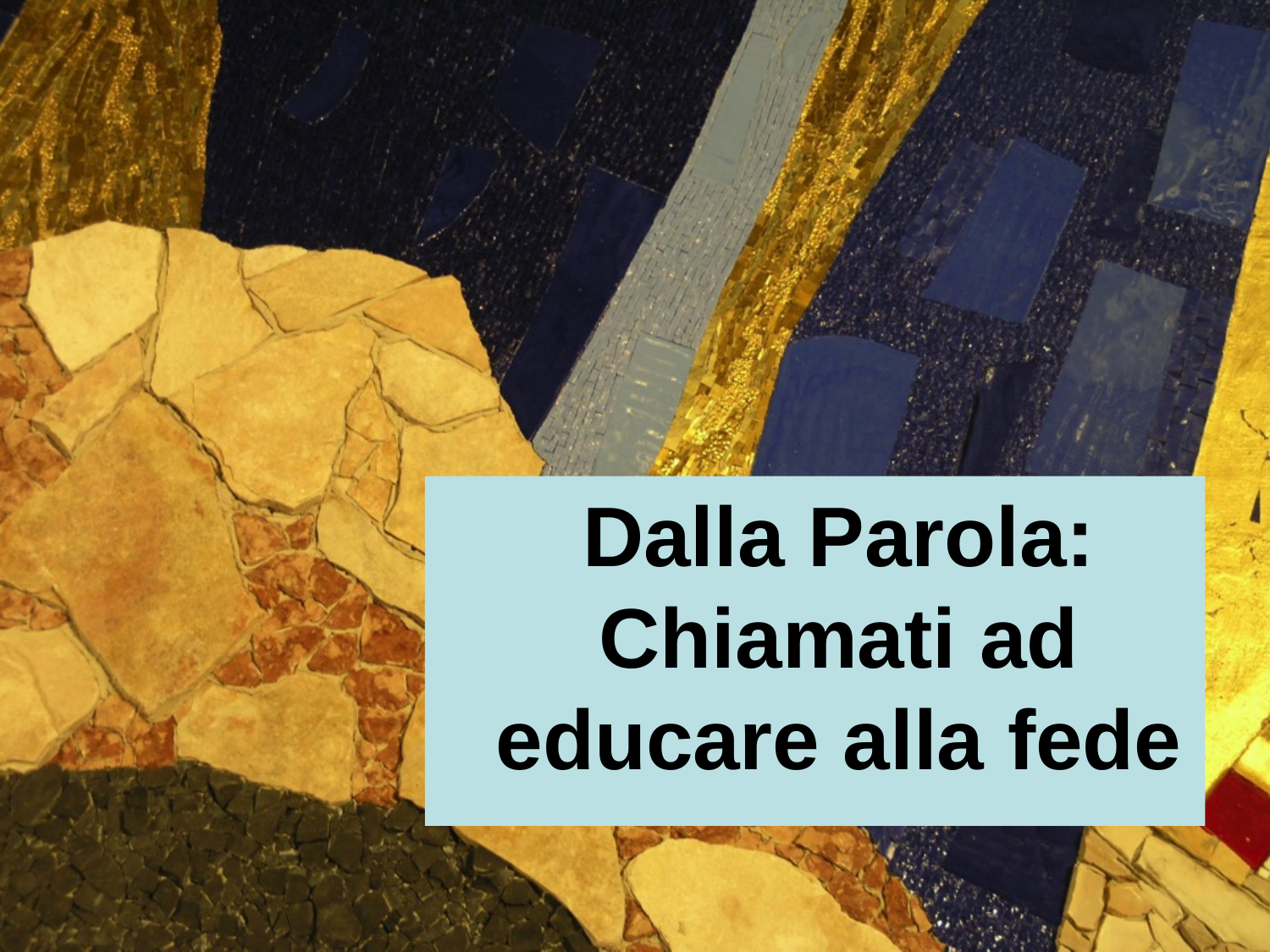

Dalla Parola:
Chiamati ad educare alla fede